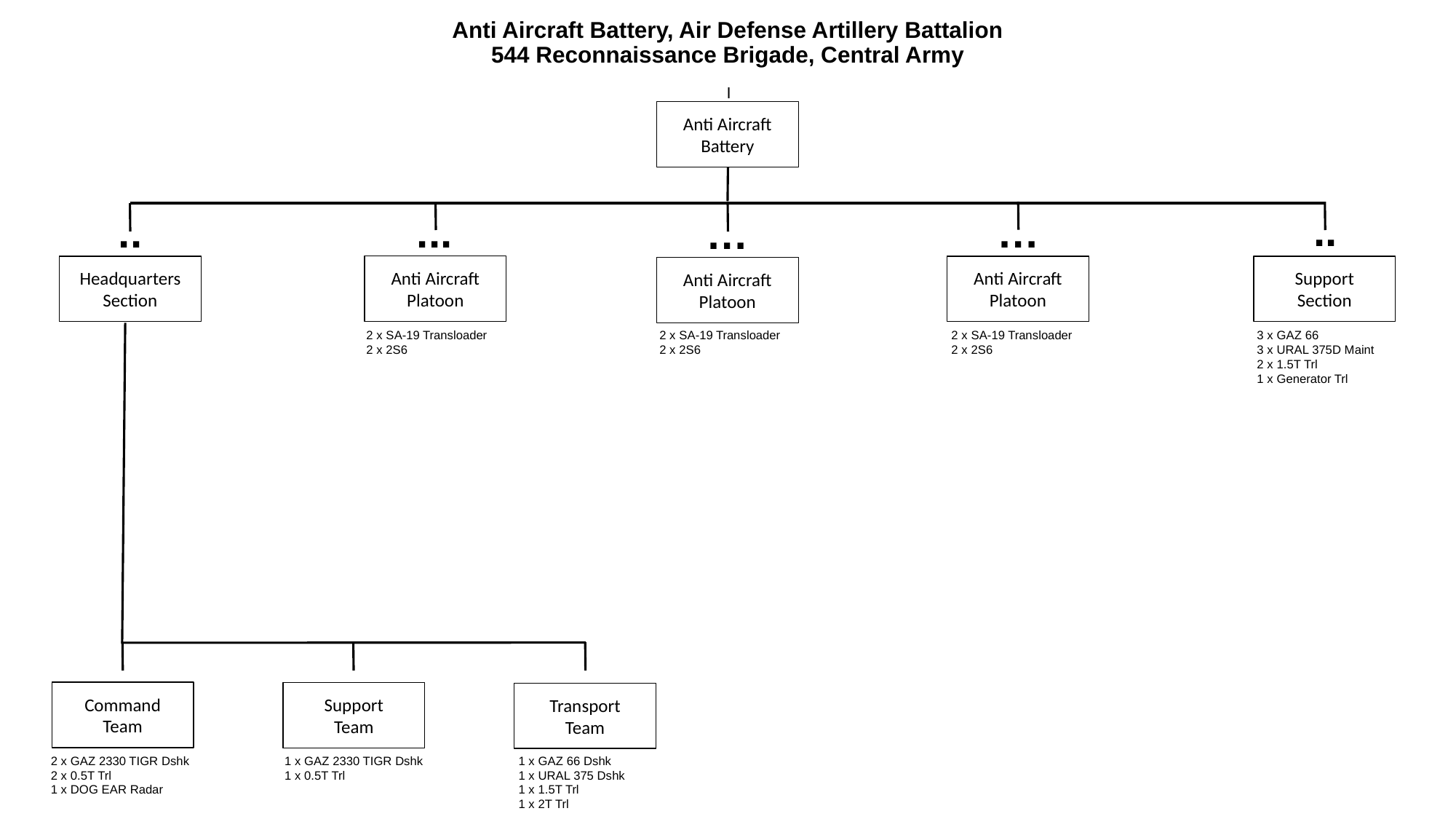

# Anti Aircraft Battery, Air Defense Artillery Battalion 544 Reconnaissance Brigade, Central Army
I
Anti Aircraft
Battery
..
..
...
…
…
Anti Aircraft Platoon
Headquarters
Section
Anti Aircraft Platoon
Support
Section
Anti Aircraft Platoon
2 x SA-19 Transloader
2 x 2S6
2 x SA-19 Transloader
2 x 2S6
2 x SA-19 Transloader
2 x 2S6
3 x GAZ 66
3 x URAL 375D Maint
2 x 1.5T Trl
1 x Generator Trl
Command
Team
Support
Team
Transport
Team
2 x GAZ 2330 TIGR Dshk
2 x 0.5T Trl
1 x DOG EAR Radar
1 x GAZ 2330 TIGR Dshk
1 x 0.5T Trl
1 x GAZ 66 Dshk
1 x URAL 375 Dshk
1 x 1.5T Trl
1 x 2T Trl